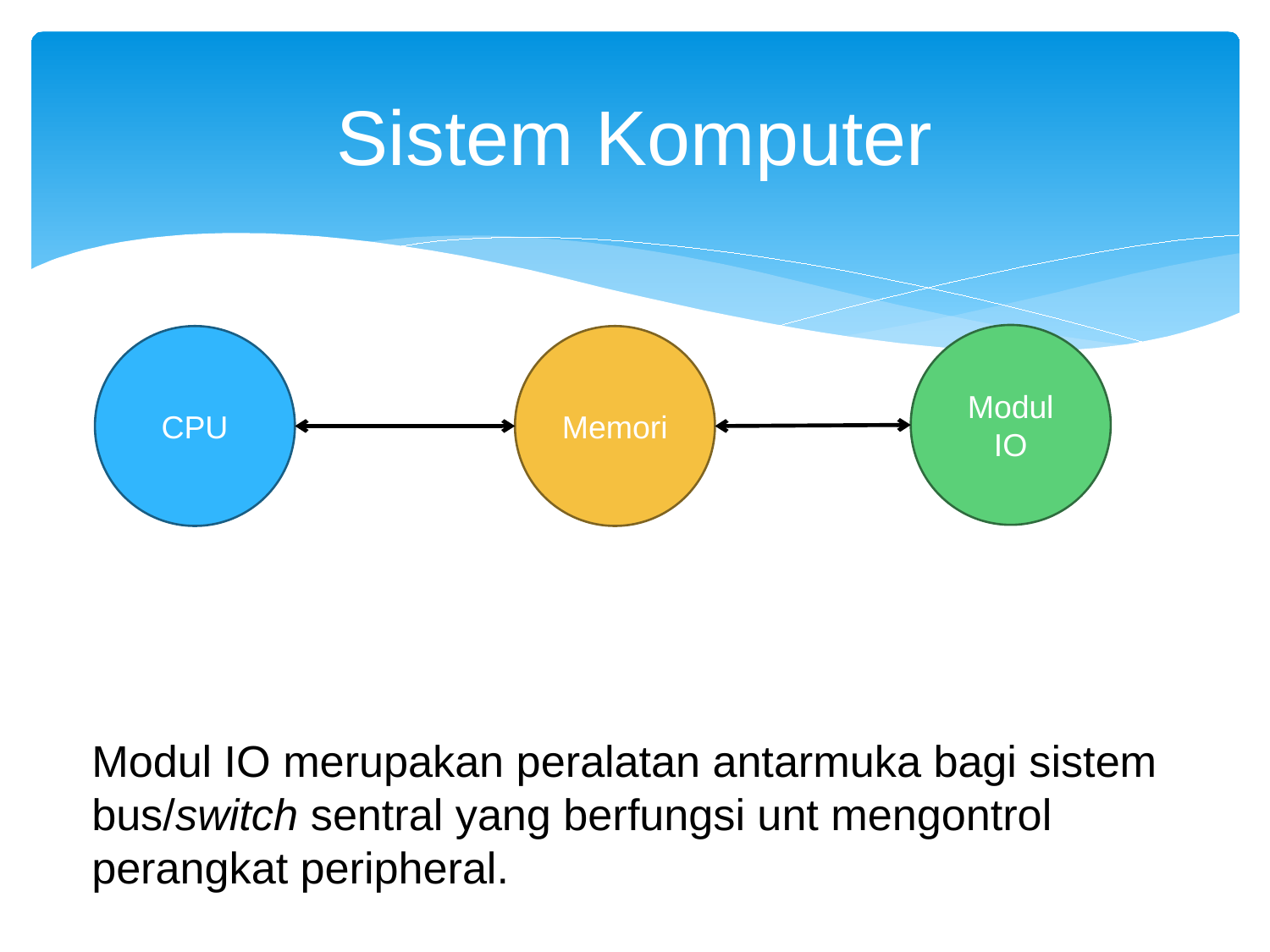

# Sistem Komputer
Modul IO
CPU
Memori
Modul IO merupakan peralatan antarmuka bagi sistem bus/switch sentral yang berfungsi unt mengontrol perangkat peripheral.